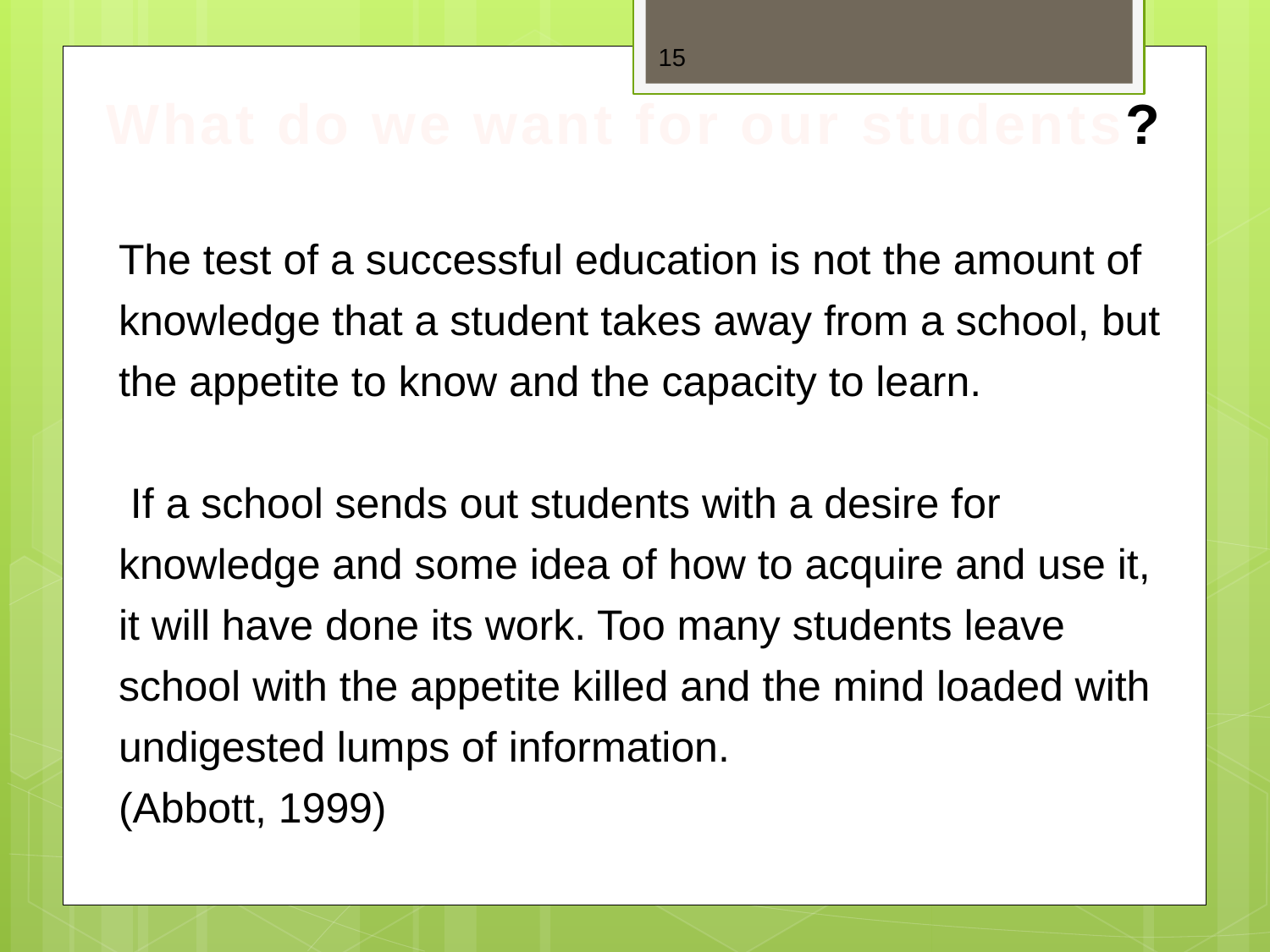

15
What do we want for our students?
# The test of a successful education is not the amount of knowledge that a student takes away from a school, but the appetite to know and the capacity to learn. If a school sends out students with a desire for knowledge and some idea of how to acquire and use it, it will have done its work. Too many students leave school with the appetite killed and the mind loaded with undigested lumps of information. (Abbott, 1999)